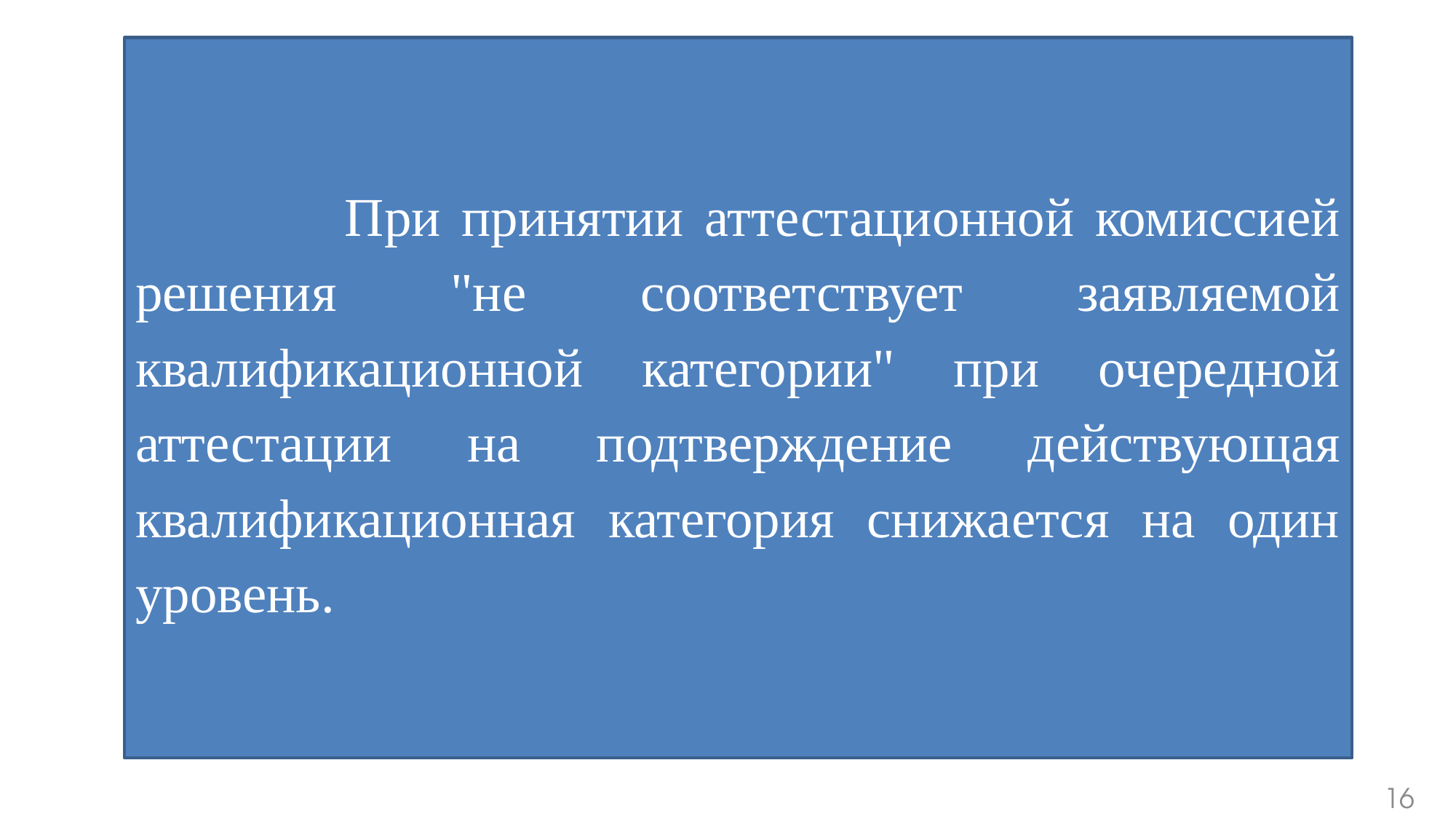

При принятии аттестационной комиссией решения "не соответствует заявляемой квалификационной категории" при очередной аттестации на подтверждение действующая квалификационная категория снижается на один уровень.
16